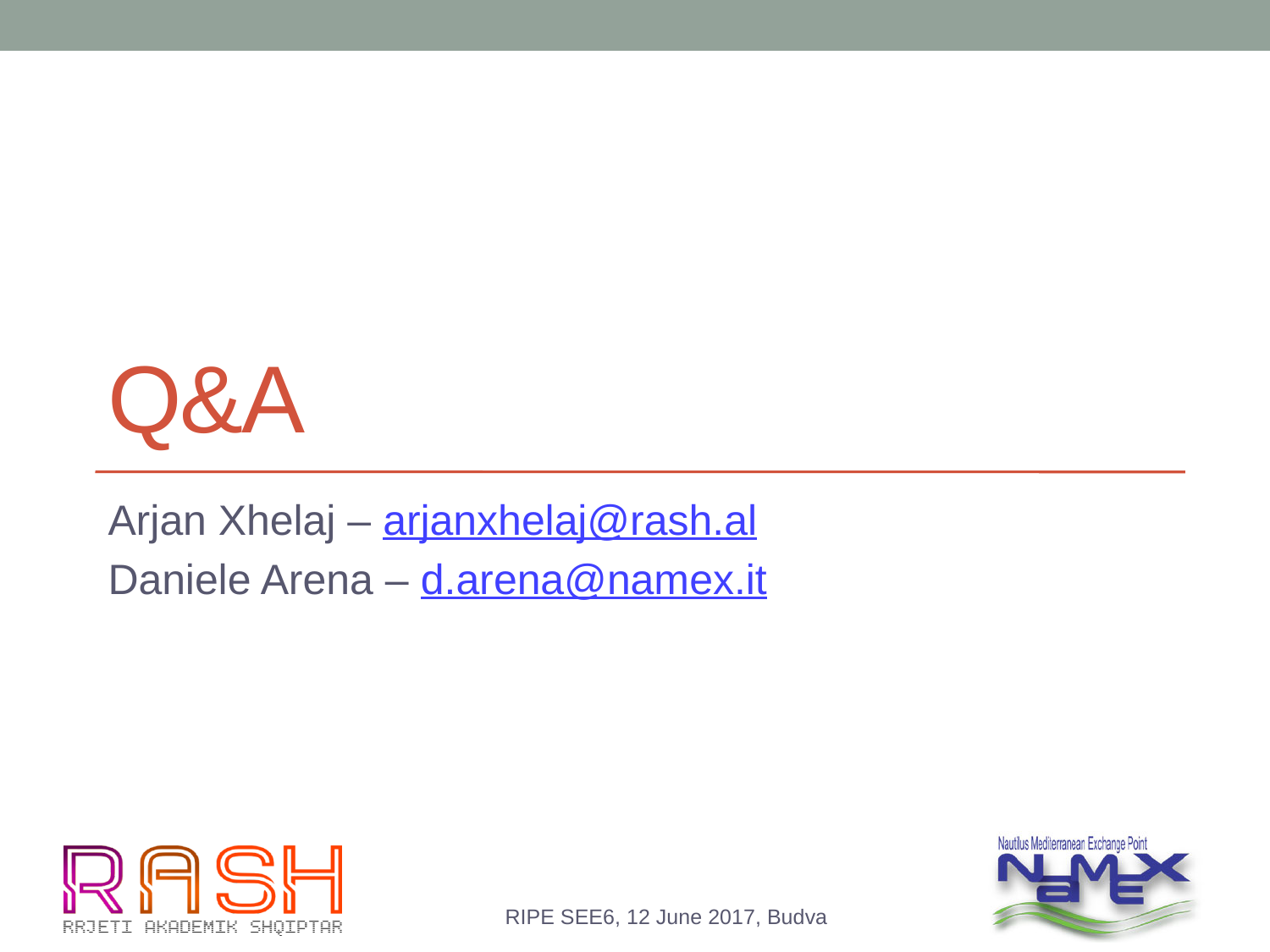

# Q&A
Arjan Xhelaj – arjanxhelaj@rash.al
Daniele Arena – d.arena@namex.it
RIPE SEE6, 12 June 2017, Budva